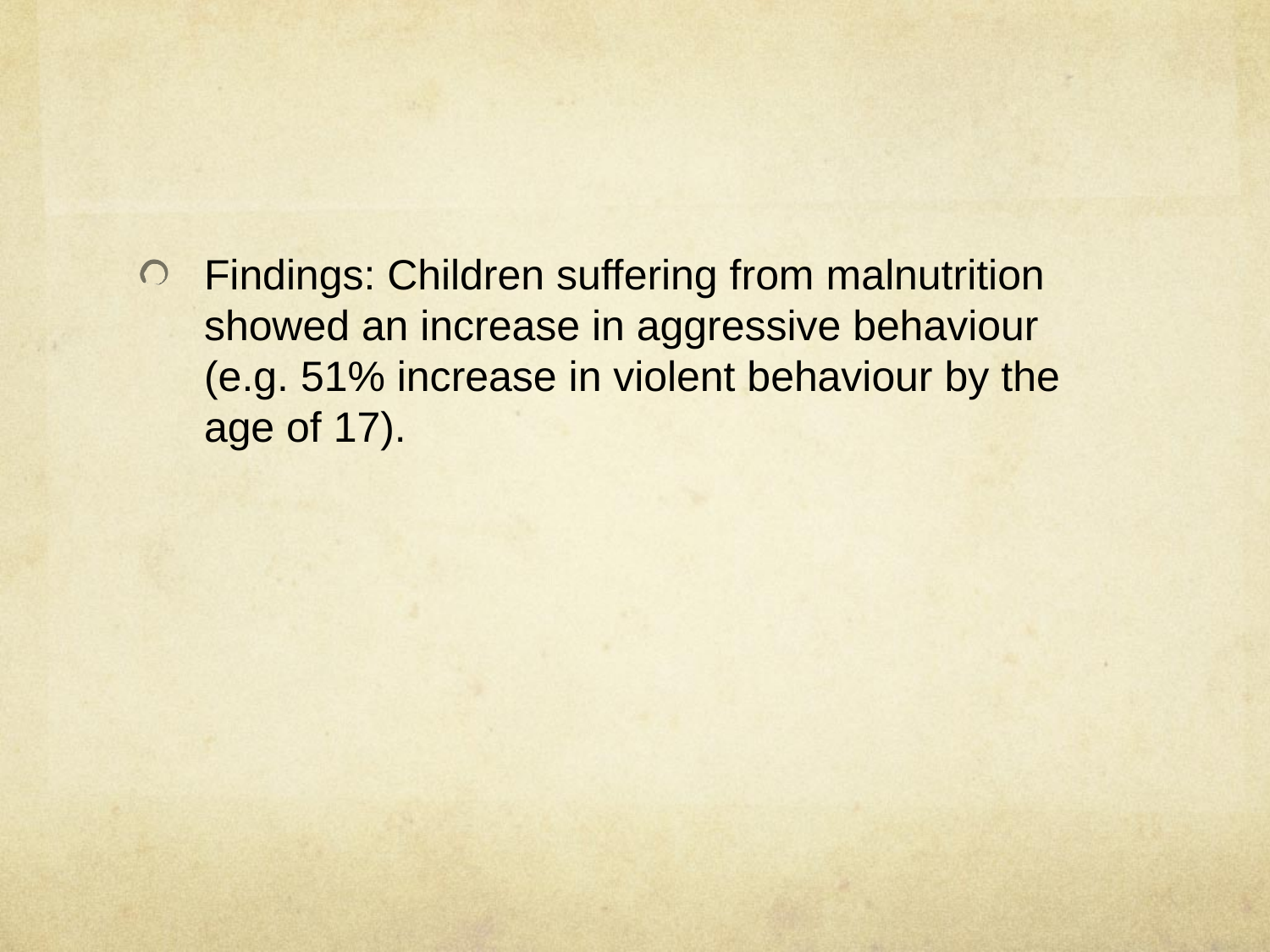

#
Findings: Children suffering from malnutrition showed an increase in aggressive behaviour (e.g. 51% increase in violent behaviour by the age of 17).